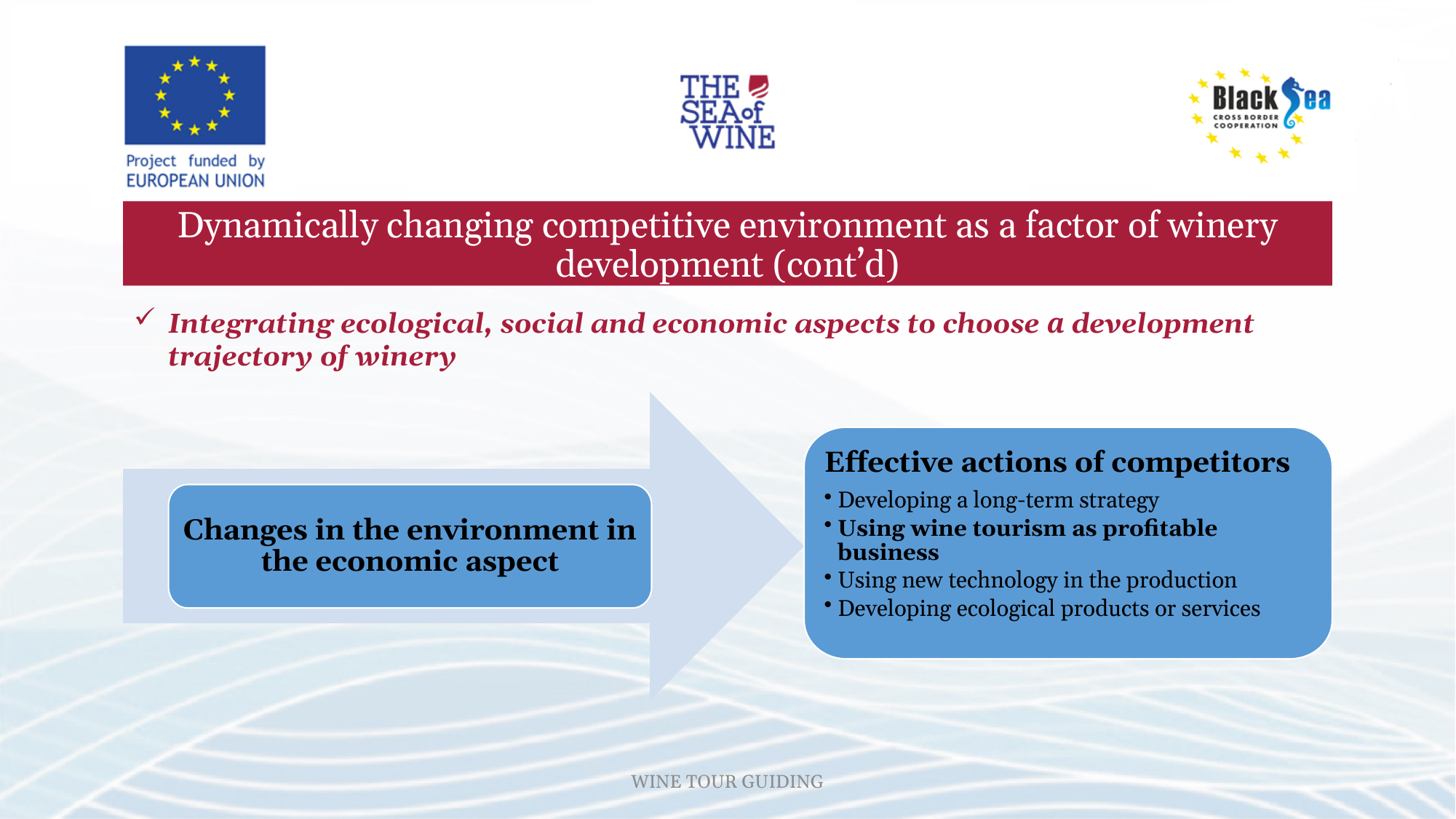

Dynamically changing competitive environment as a factor of winery development (cont’d)
Integrating ecological, social and economic aspects to choose а development trajectory of winery

Effective actions of competitors
Developing a long-term strategy
Using wine tourism as profitable business
Using new technology in the production
Developing ecological products or services
Changes in the environment in the economic aspect
WINE TOUR GUIDING